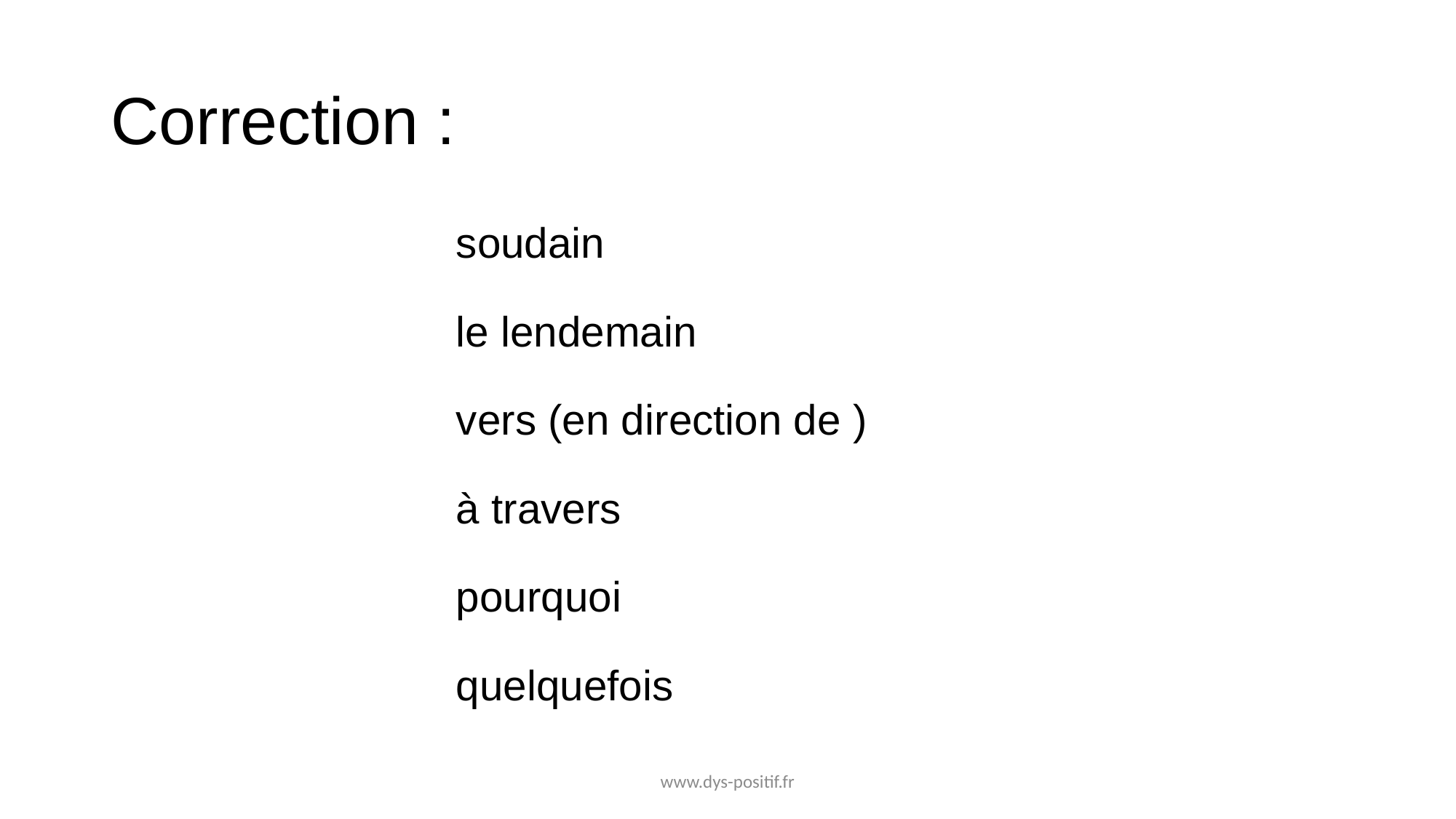

# Correction :
soudain
le lendemain
vers (en direction de )
à travers
pourquoi
quelquefois

www.dys-positif.fr